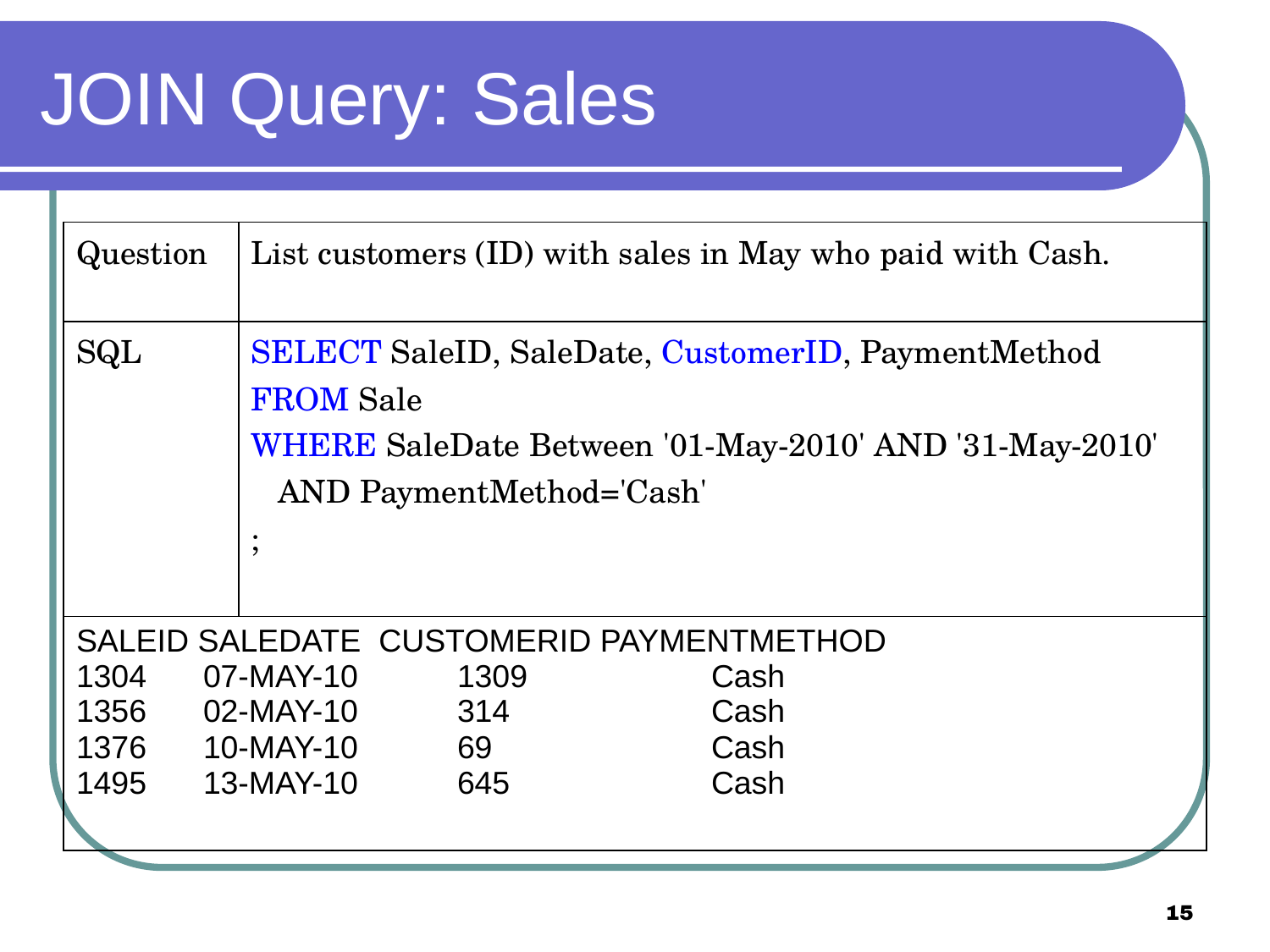

# JOIN Query: Sales
| Question | List customers (ID) with sales in May who paid with Cash. |
| --- | --- |
| SQL | SELECT SaleID, SaleDate, CustomerID, PaymentMethod FROM Sale WHERE SaleDate Between '01-May-2010' AND '31-May-2010' AND PaymentMethod='Cash' ; |
| SALEID SALEDATE CUSTOMERID PAYMENTMETHOD 1304 07-MAY-10 1309 Cash 1356 02-MAY-10 314 Cash 1376 10-MAY-10 69 Cash 1495 13-MAY-10 645 Cash |  |
15